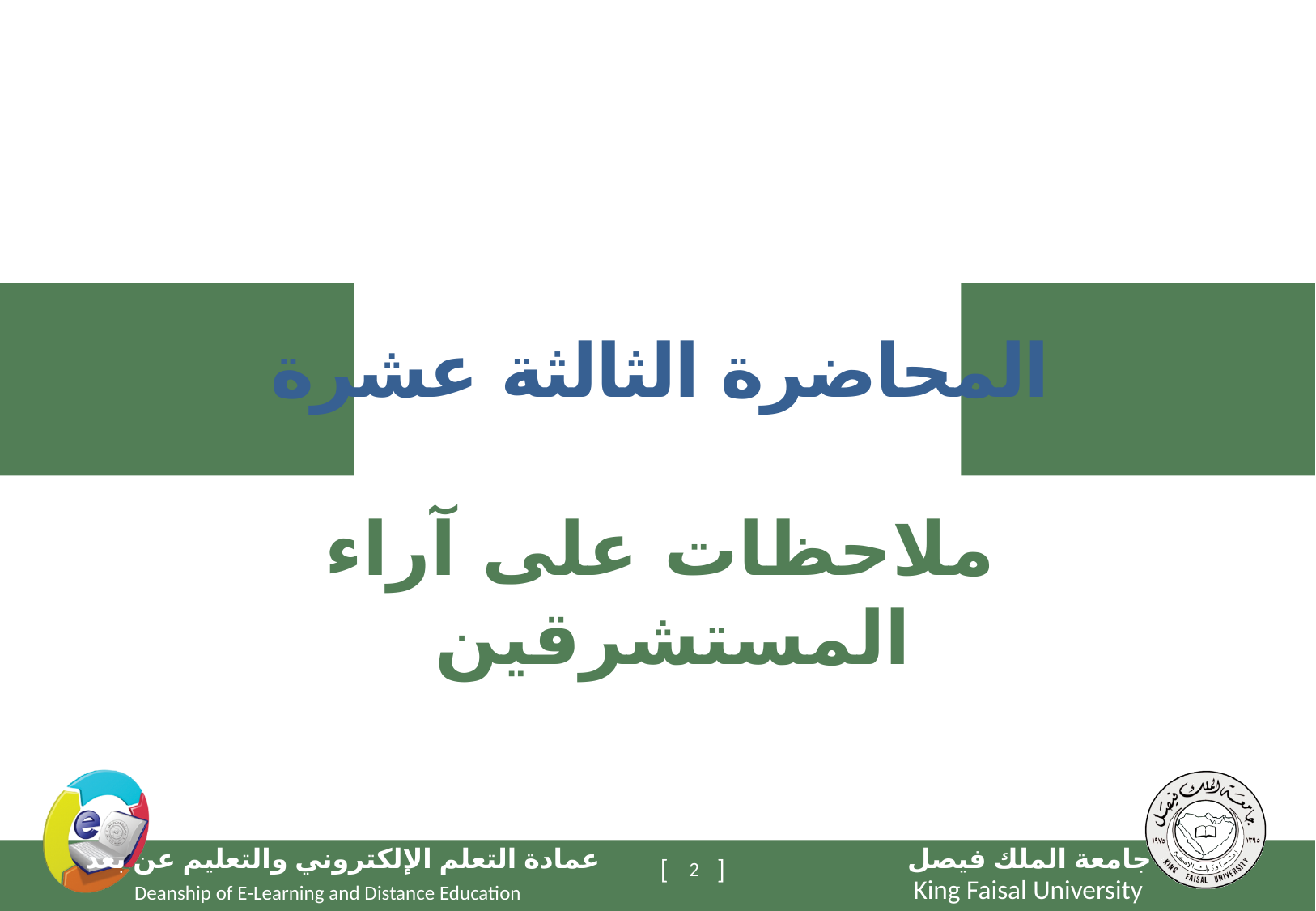

# المحاضرة الثالثة عشرة ملاحظات على آراء المستشرقين
2